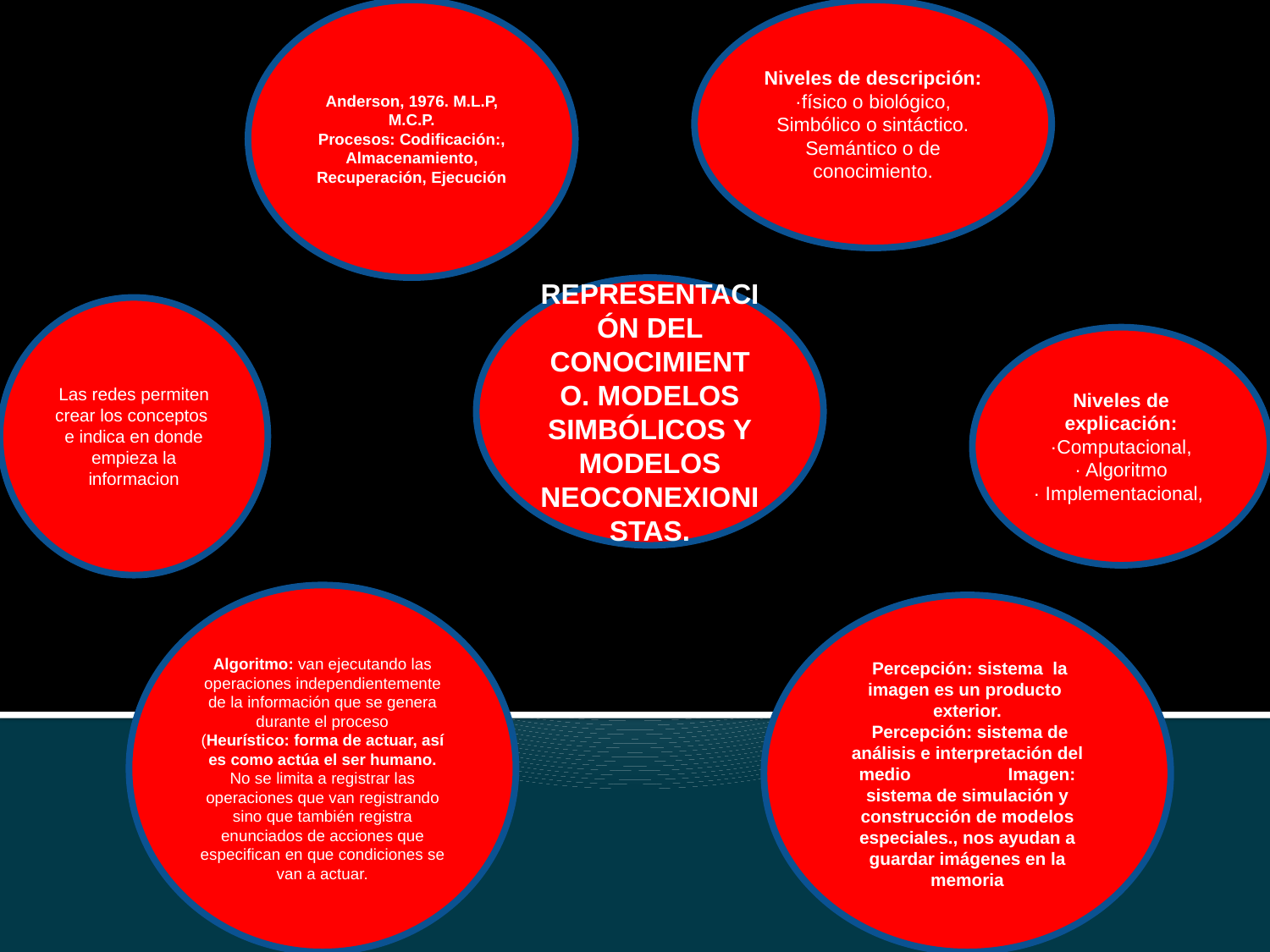

Anderson, 1976. M.L.P, M.C.P.
Procesos: Codificación:, Almacenamiento, Recuperación, Ejecución
Niveles de descripción:
·físico o biológico, Simbólico o sintáctico.
Semántico o de conocimiento.
REPRESENTACIÓN DEL CONOCIMIENTO. MODELOS SIMBÓLICOS Y MODELOS
NEOCONEXIONISTAS.
Las redes permiten crear los conceptos  e indica en donde empieza la informacion
Niveles de explicación:
·Computacional,
· Algoritmo
· Implementacional,
Algoritmo: van ejecutando las operaciones independientemente de la información que se genera durante el proceso
(Heurístico: forma de actuar, así es como actúa el ser humano. No se limita a registrar las operaciones que van registrando sino que también registra
enunciados de acciones que especifican en que condiciones se van a actuar.
 Percepción: sistema  la imagen es un producto  exterior.
 Percepción: sistema de análisis e interpretación del medio                    Imagen: sistema de simulación y construcción de modelos especiales., nos ayudan a guardar imágenes en la memoria